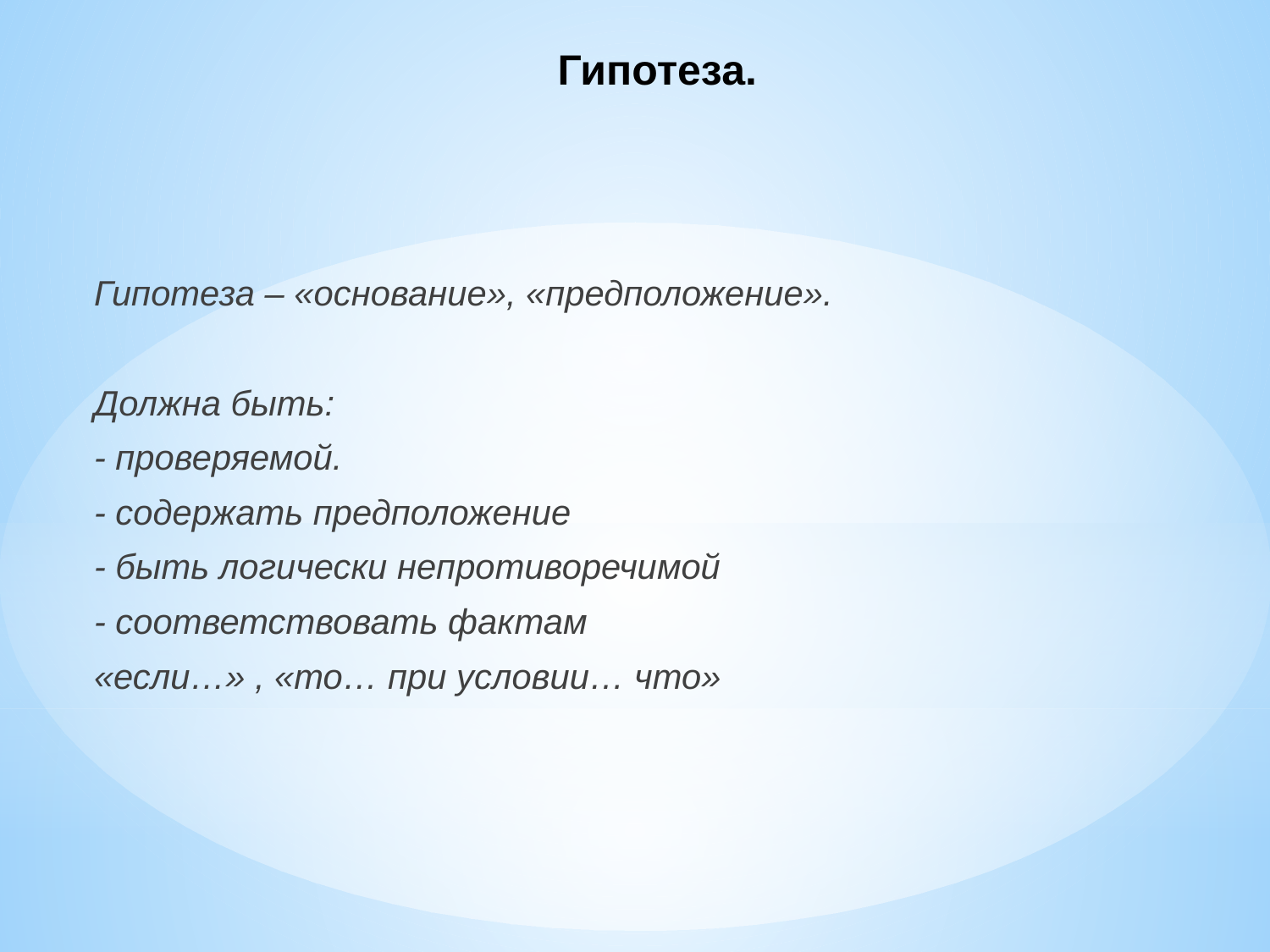

# Гипотеза.

Гипотеза – «основание», «предположение».

Должна быть:
- проверяемой.
- содержать предположение
- быть логически непротиворечимой
- соответствовать фактам
«если…» , «то… при условии… что»